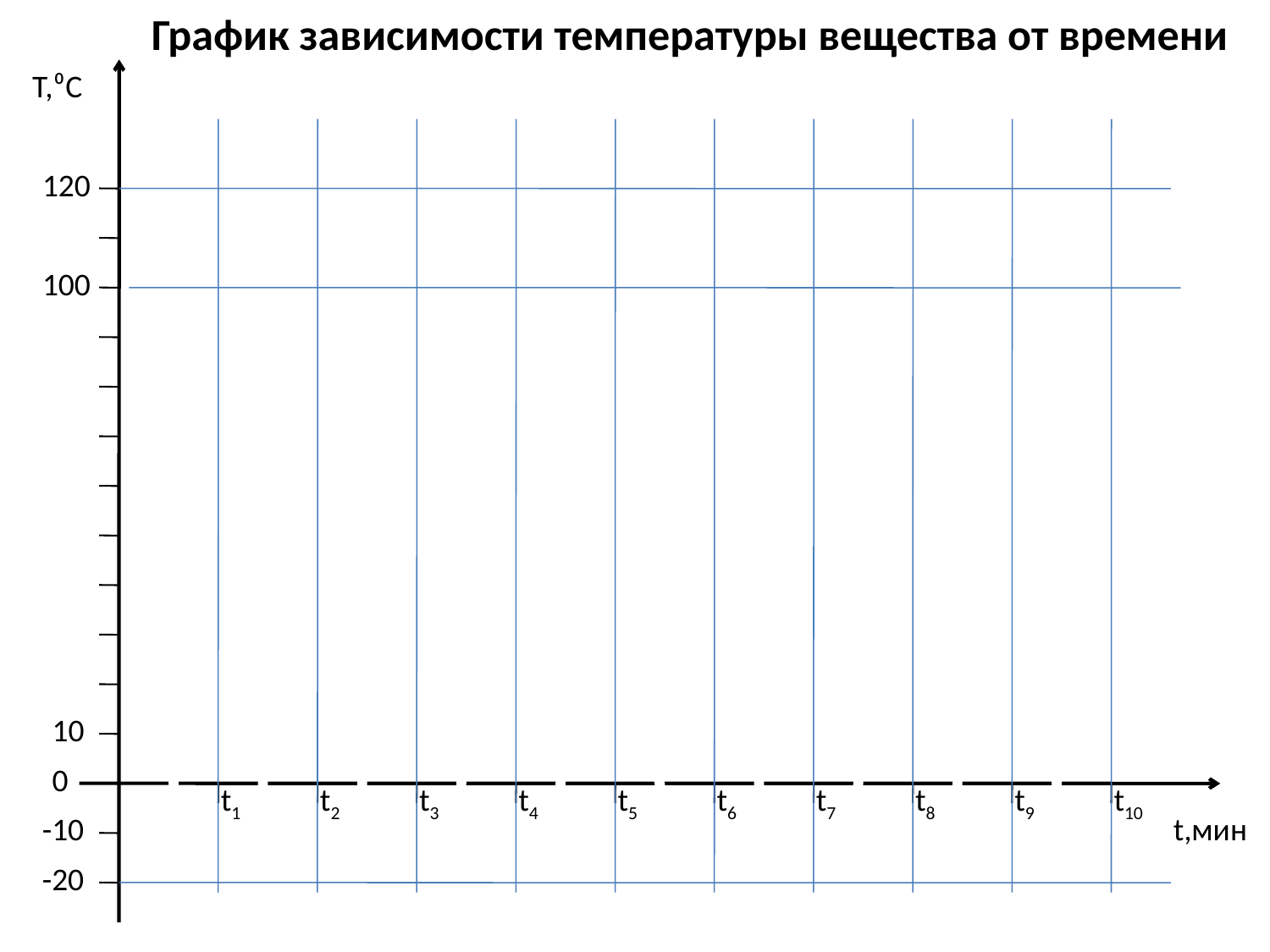

График зависимости температуры вещества от времени
Т,⁰С
120
100
10
0
t1
t2
t3
t4
t5
t6
t7
t8
t9
t10
-10
t,мин
-20